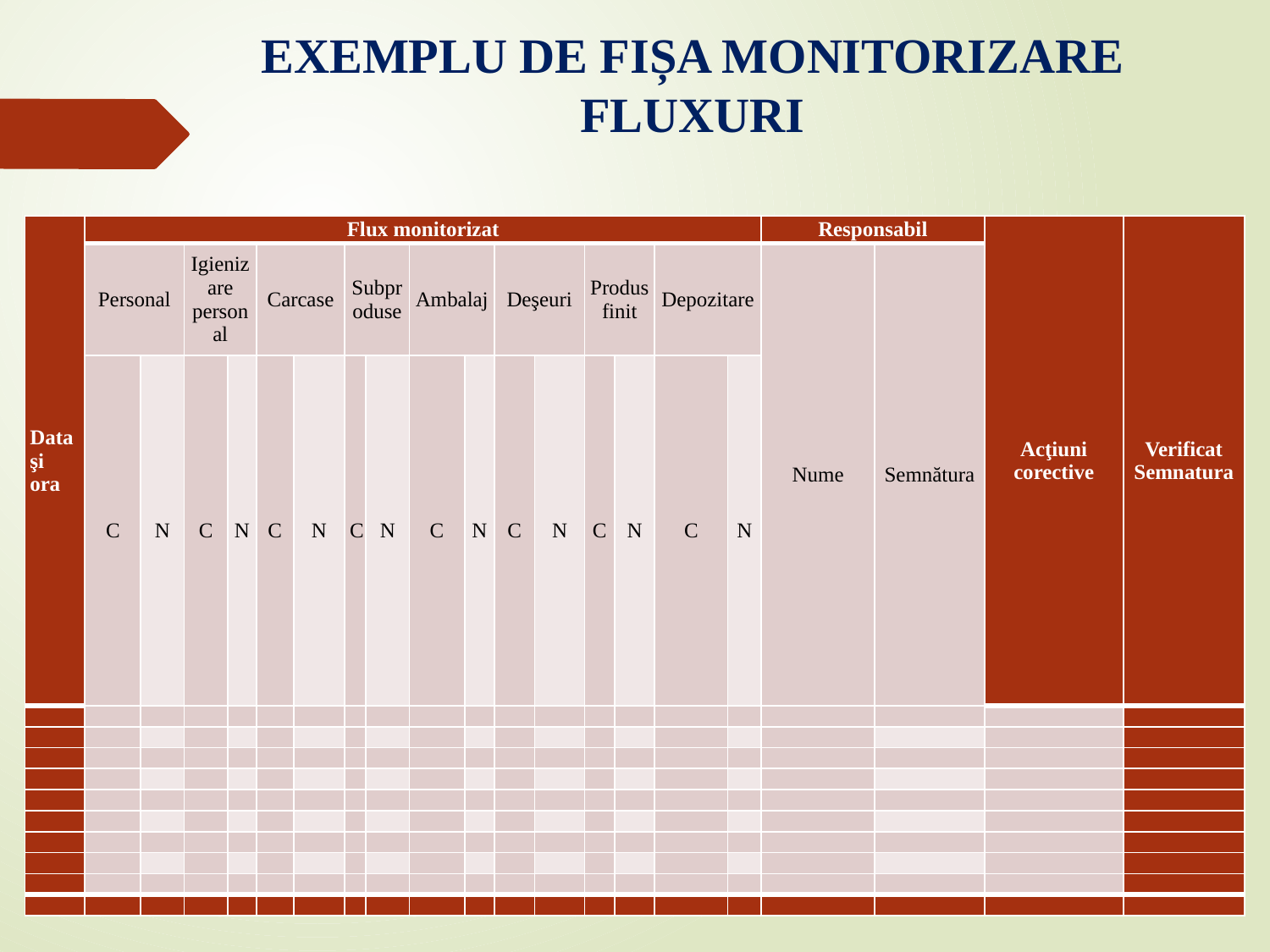

# EXEMPLU DE FIȘA MONITORIZARE FLUXURI
| Data şi ora | Flux monitorizat |  |  |  |  |  |  |  |  |  |  |  |  |  |  |  | Responsabil |  | Acţiuni corective | Verificat Semnatura |
| --- | --- | --- | --- | --- | --- | --- | --- | --- | --- | --- | --- | --- | --- | --- | --- | --- | --- | --- | --- | --- |
|  | Personal |  | Igienizare personal |  | Carcase |  | Subproduse |  | Ambalaj |  | Deşeuri |  | Produs finit |  | Depozitare |  | Nume | Semnătura |  |  |
|  | C | N | C | N | C | N | C | N | C | N | C | N | C | N | C | N |  |  |  |  |
|  |  |  |  |  |  |  |  |  |  |  |  |  |  |  |  |  |  |  |  |  |
|  |  |  |  |  |  |  |  |  |  |  |  |  |  |  |  |  |  |  |  |  |
|  |  |  |  |  |  |  |  |  |  |  |  |  |  |  |  |  |  |  |  |  |
|  |  |  |  |  |  |  |  |  |  |  |  |  |  |  |  |  |  |  |  |  |
|  |  |  |  |  |  |  |  |  |  |  |  |  |  |  |  |  |  |  |  |  |
|  |  |  |  |  |  |  |  |  |  |  |  |  |  |  |  |  |  |  |  |  |
|  |  |  |  |  |  |  |  |  |  |  |  |  |  |  |  |  |  |  |  |  |
|  |  |  |  |  |  |  |  |  |  |  |  |  |  |  |  |  |  |  |  |  |
|  |  |  |  |  |  |  |  |  |  |  |  |  |  |  |  |  |  |  |  |  |
|  |  |  |  |  |  |  |  |  |  |  |  |  |  |  |  |  |  |  |  |  |